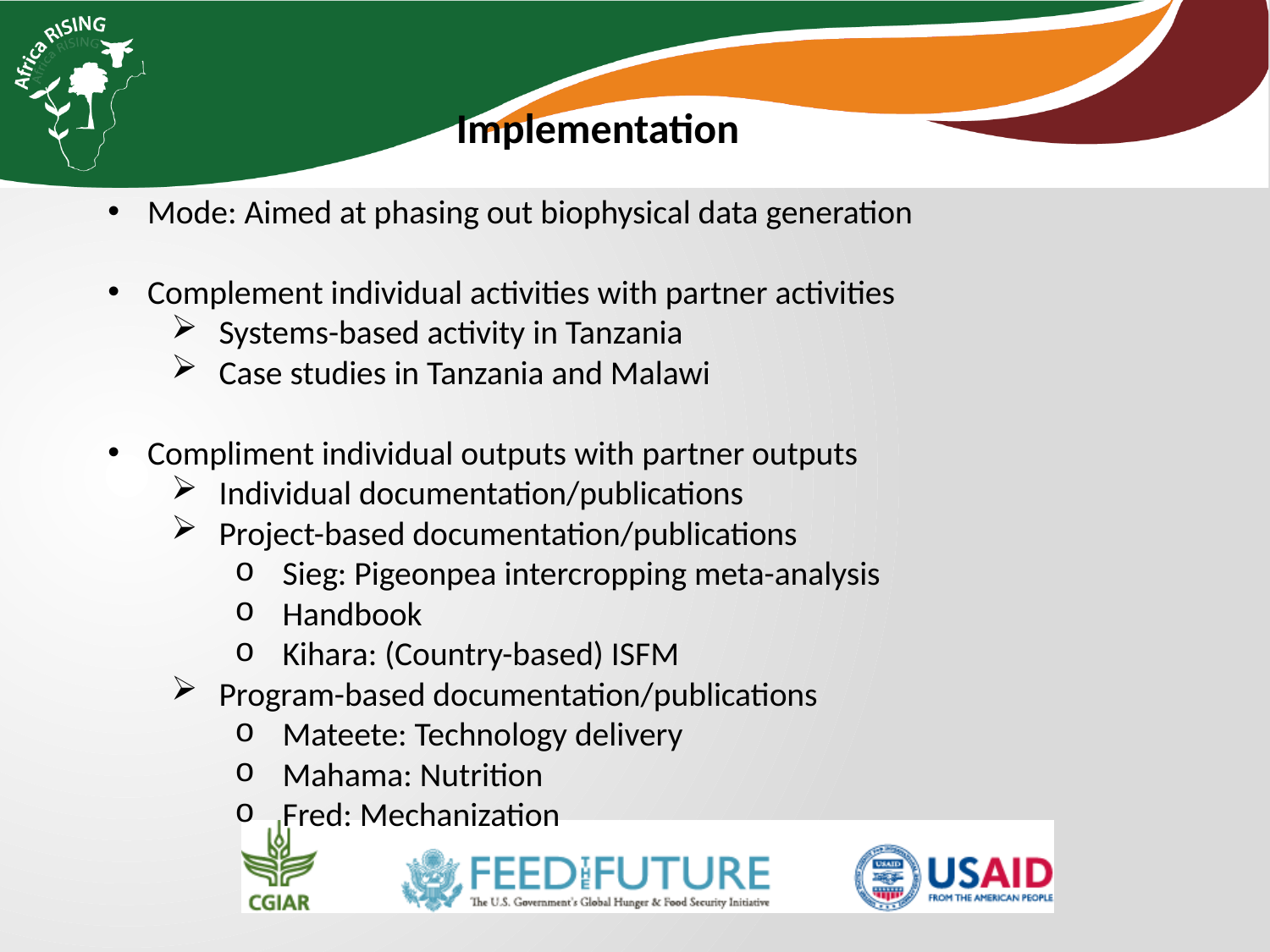

Implementation

Mode: Aimed at phasing out biophysical data generation

Complement individual activities with partner activities
Systems-based activity in Tanzania
Case studies in Tanzania and Malawi

Compliment individual outputs with partner outputs
Individual documentation/publications
Project-based documentation/publications
Sieg: Pigeonpea intercropping meta-analysis
Handbook
Kihara: (Country-based) ISFM
Program-based documentation/publications
Mateete: Technology delivery
Mahama: Nutrition
Fred: Mechanization